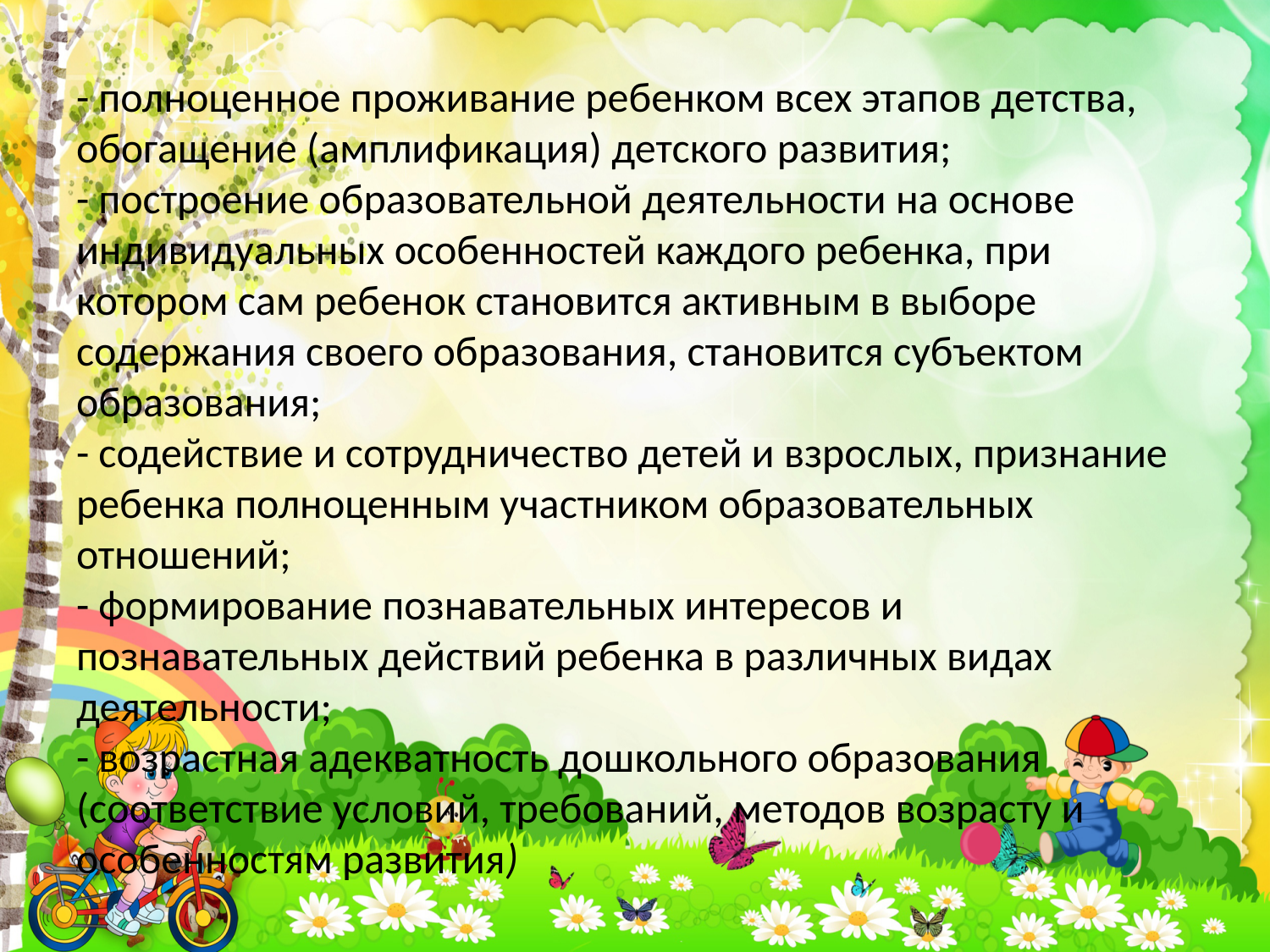

# - полноценное проживание ребенком всех этапов детства, обогащение (амплификация) детского развития; - построение образовательной деятельности на основе индивидуальных особенностей каждого ребенка, при котором сам ребенок становится активным в выборе содержания своего образования, становится субъектом образования; - содействие и сотрудничество детей и взрослых, признание ребенка полноценным участником образовательных отношений; - формирование познавательных интересов и познавательных действий ребенка в различных видах деятельности; - возрастная адекватность дошкольного образования (соответствие условий, требований, методов возрасту и особенностям развития)